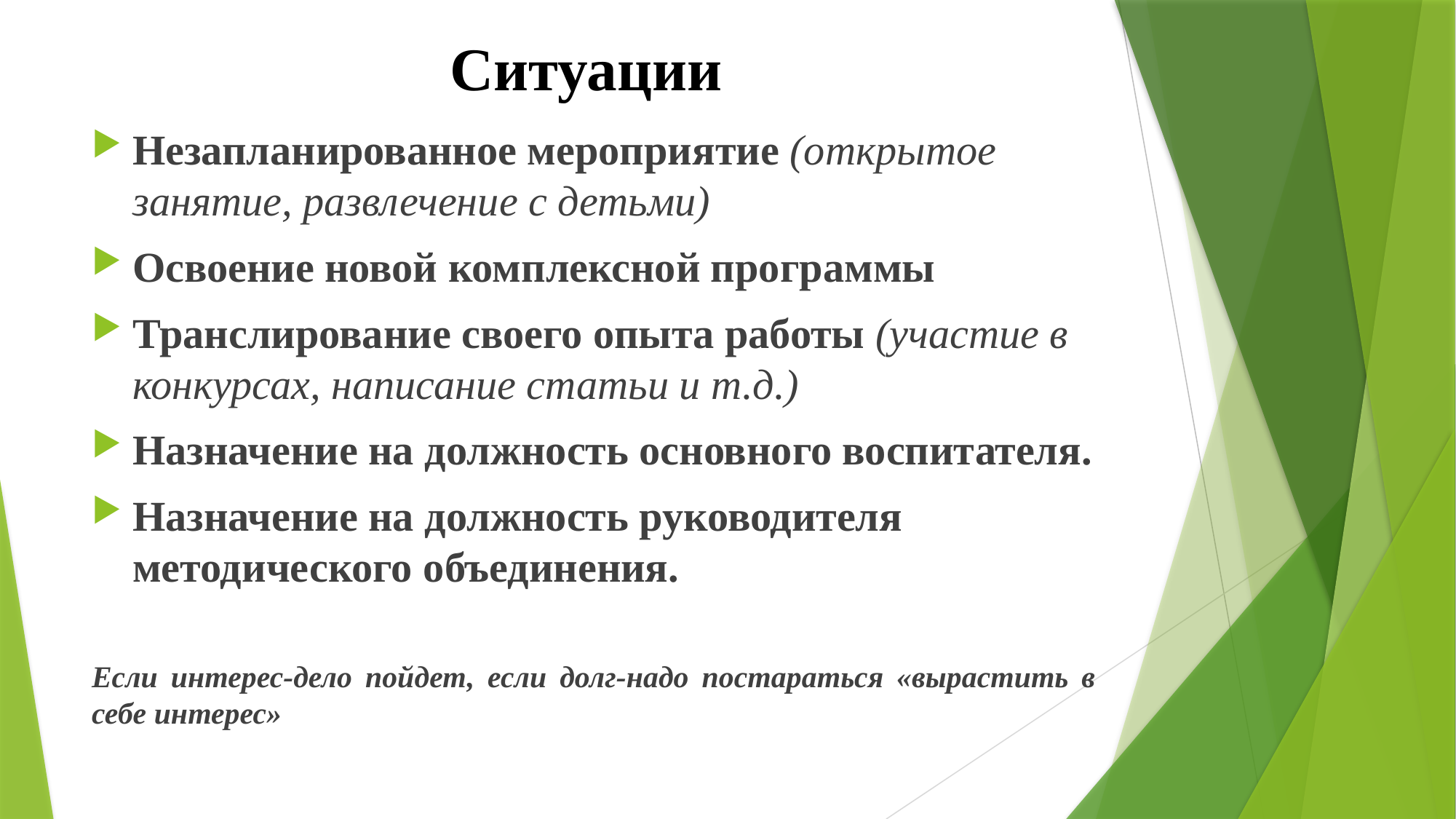

# Ситуации
Незапланированное мероприятие (открытое занятие, развлечение с детьми)
Освоение новой комплексной программы
Транслирование своего опыта работы (участие в конкурсах, написание статьи и т.д.)
Назначение на должность основного воспитателя.
Назначение на должность руководителя методического объединения.

Если интерес-дело пойдет, если долг-надо постараться «вырастить в себе интерес»